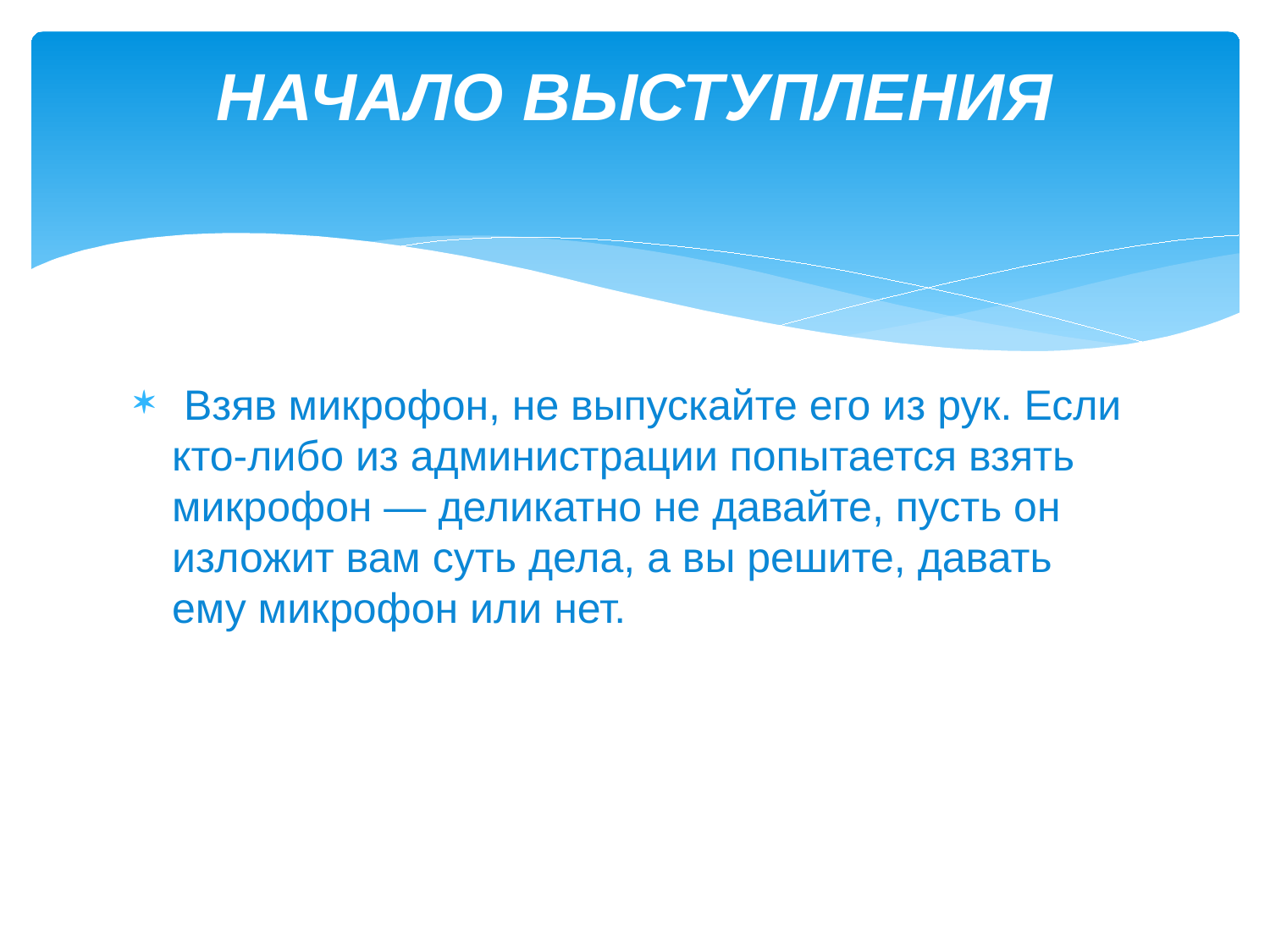

# НАЧАЛО ВЫСТУПЛЕНИЯ
 Взяв микрофон, не выпускайте его из рук. Если кто-либо из администрации попытается взять микрофон — деликатно не давайте, пусть он изложит вам суть дела, а вы решите, давать ему микрофон или нет.